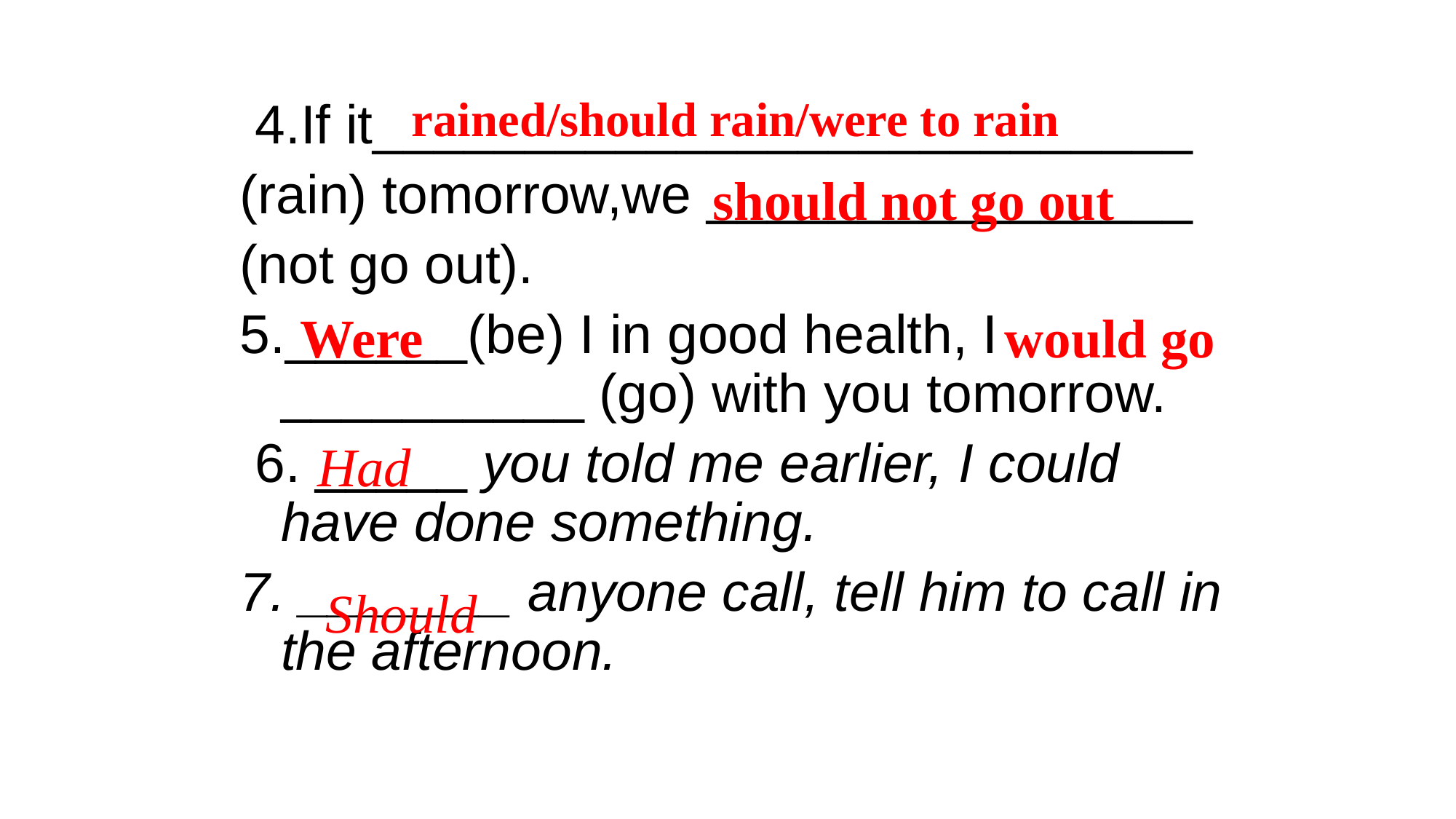

rained/should rain/were to rain
 4.If it___________________________
(rain) tomorrow,we ________________
(not go out).
5.______(be) I in good health, I __________ (go) with you tomorrow.
 6. _____ you told me earlier, I could have done something.
7. _______ anyone call, tell him to call in the afternoon.
should not go out
Were
would go
Had
Should